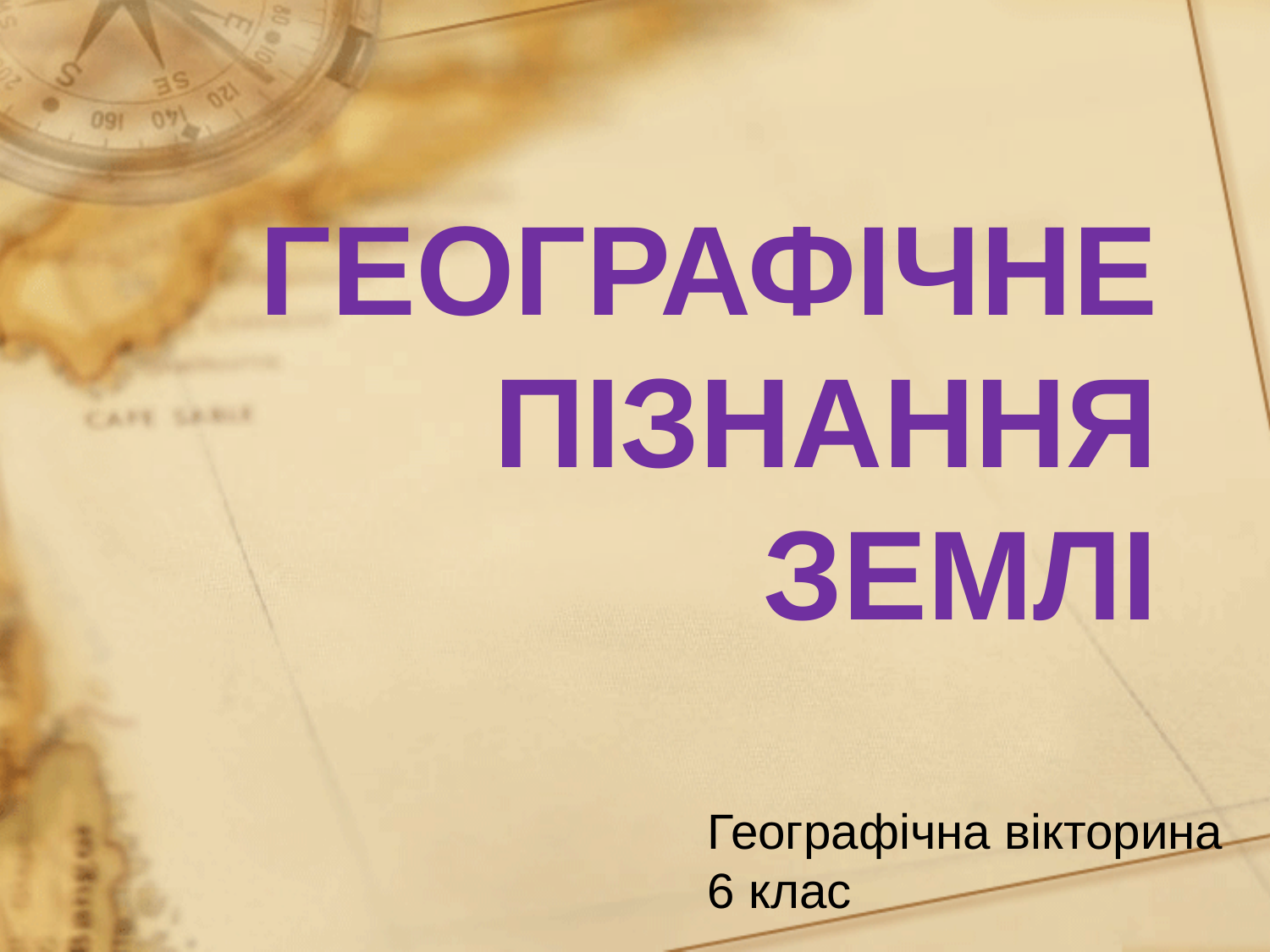

# ГЕОГРАФІЧНЕ ПІЗНАННЯ ЗЕМЛІ
Географічна вікторина
6 клас